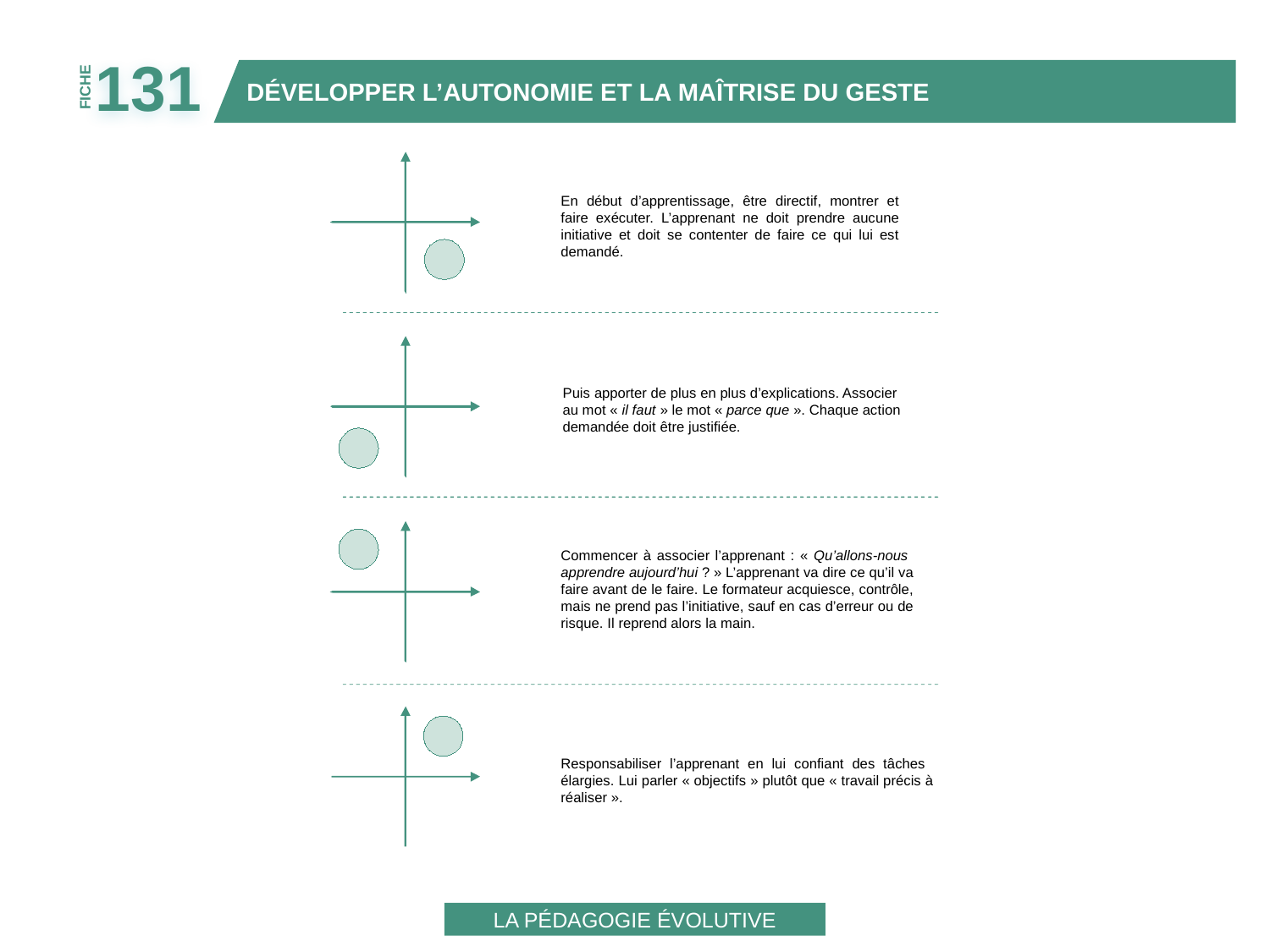

131

DÉVELOPPER L’AUTONOMIE ET LA MAÎTRISE DU GESTE
FICHE

En début d’apprentissage, être directif, montrer et faire exécuter. L’apprenant ne doit prendre aucune initiative et doit se contenter de faire ce qui lui est demandé.

Puis apporter de plus en plus d’explications. Associer
au mot « il faut » le mot « parce que ». Chaque action
demandée doit être justifiée.

Commencer à associer l’apprenant : « Qu’allons-nous
apprendre aujourd’hui ? » L’apprenant va dire ce qu’il va faire avant de le faire. Le formateur acquiesce, contrôle, mais ne prend pas l’initiative, sauf en cas d’erreur ou de risque. Il reprend alors la main.

Responsabiliser l’apprenant en lui confiant des tâches
élargies. Lui parler « objectifs » plutôt que « travail précis à réaliser ».

LA PÉDAGOGIE ÉVOLUTIVE